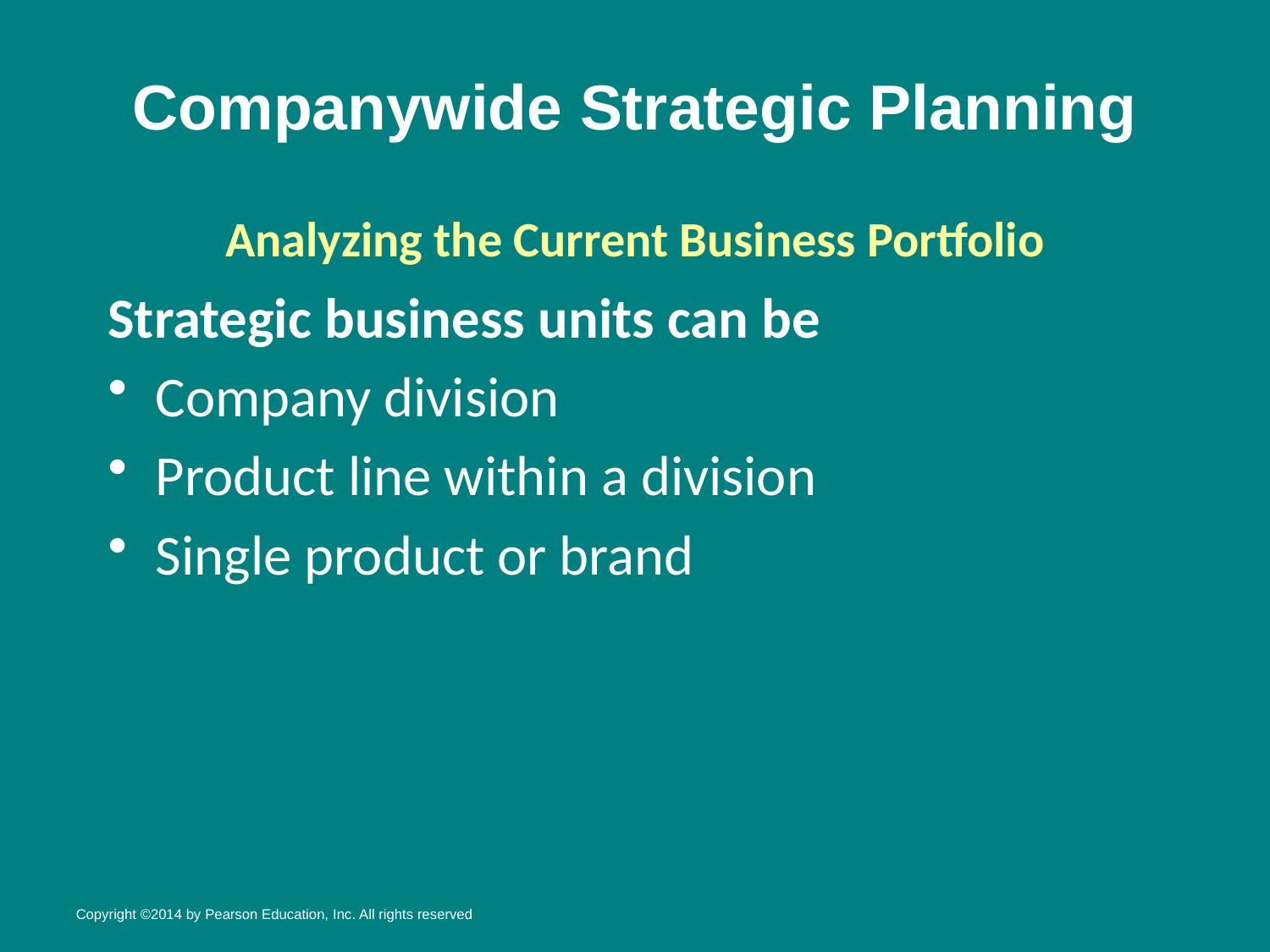

# Companywide Strategic Planning
Analyzing the Current Business Portfolio

Strategic business units can be
Company division
Product line within a division
Single product or brand
Copyright ©2014 by Pearson Education, Inc. All rights reserved